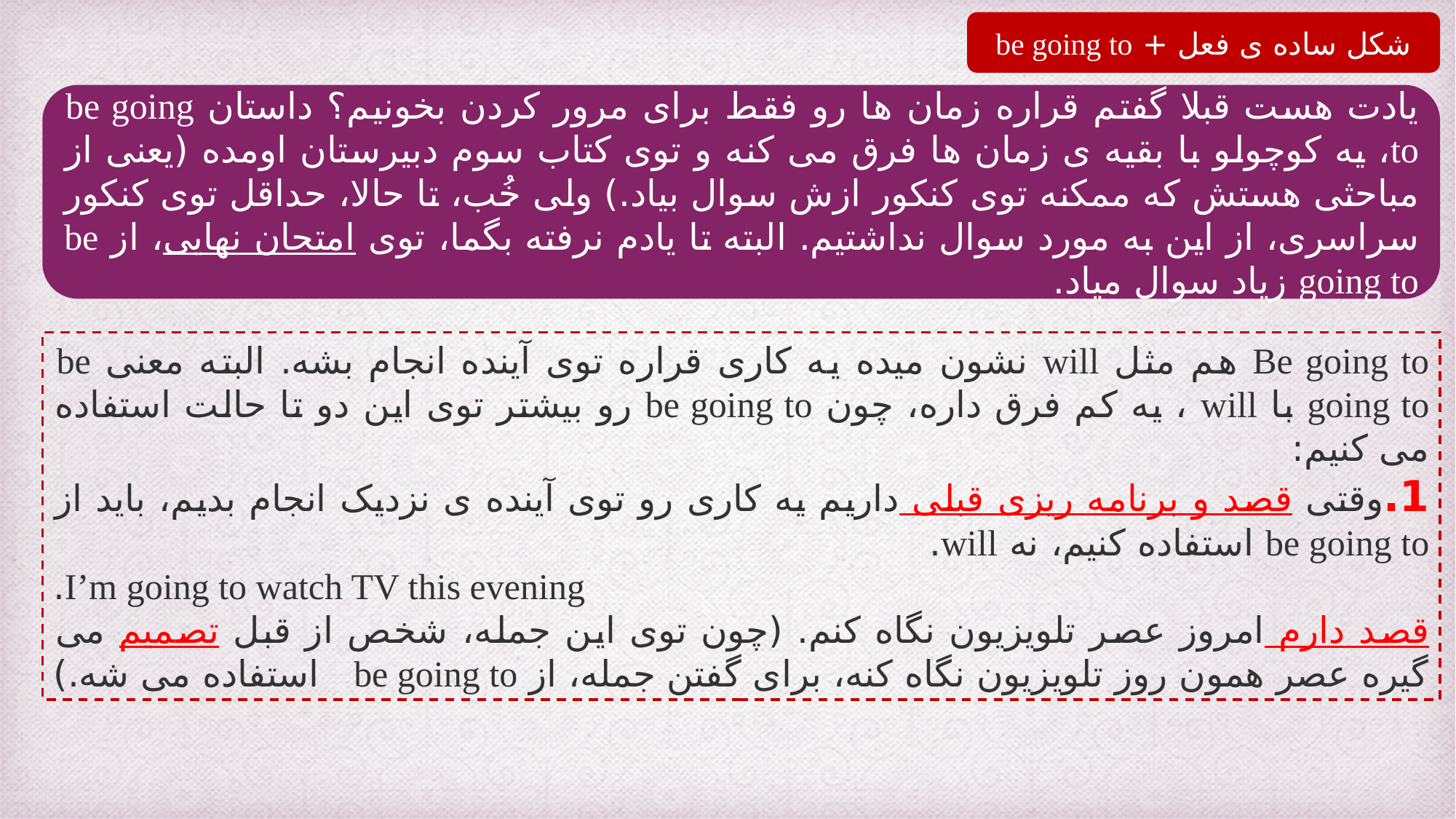

شکل ساده ی فعل + be going to
یادت هست قبلا گفتم قراره زمان ها رو فقط برای مرور کردن بخونیم؟ داستان be going to، یه کوچولو با بقیه ی زمان ها فرق می کنه و توی کتاب سوم دبیرستان اومده (یعنی از مباحثی هستش که ممکنه توی کنکور ازش سوال بیاد.) ولی خُب، تا حالا، حداقل توی کنکور سراسری، از این به مورد سوال نداشتیم. البته تا یادم نرفته بگما، توی امتحان نهایی، از be going to زیاد سوال میاد.
Be going to هم مثل will نشون میده یه کاری قراره توی آینده انجام بشه. البته معنی be going to با will ، یه کم فرق داره، چون be going to رو بیشتر توی این دو تا حالت استفاده می کنیم:
1.وقتی قصد و برنامه ریزی قبلی داریم یه کاری رو توی آینده ی نزدیک انجام بدیم، باید از be going to استفاده کنیم، نه will.
I’m going to watch TV this evening.
قصد دارم امروز عصر تلویزیون نگاه کنم. (چون توی این جمله، شخص از قبل تصمیم می گیره عصر همون روز تلویزیون نگاه کنه، برای گفتن جمله، از be going to   استفاده می شه.)